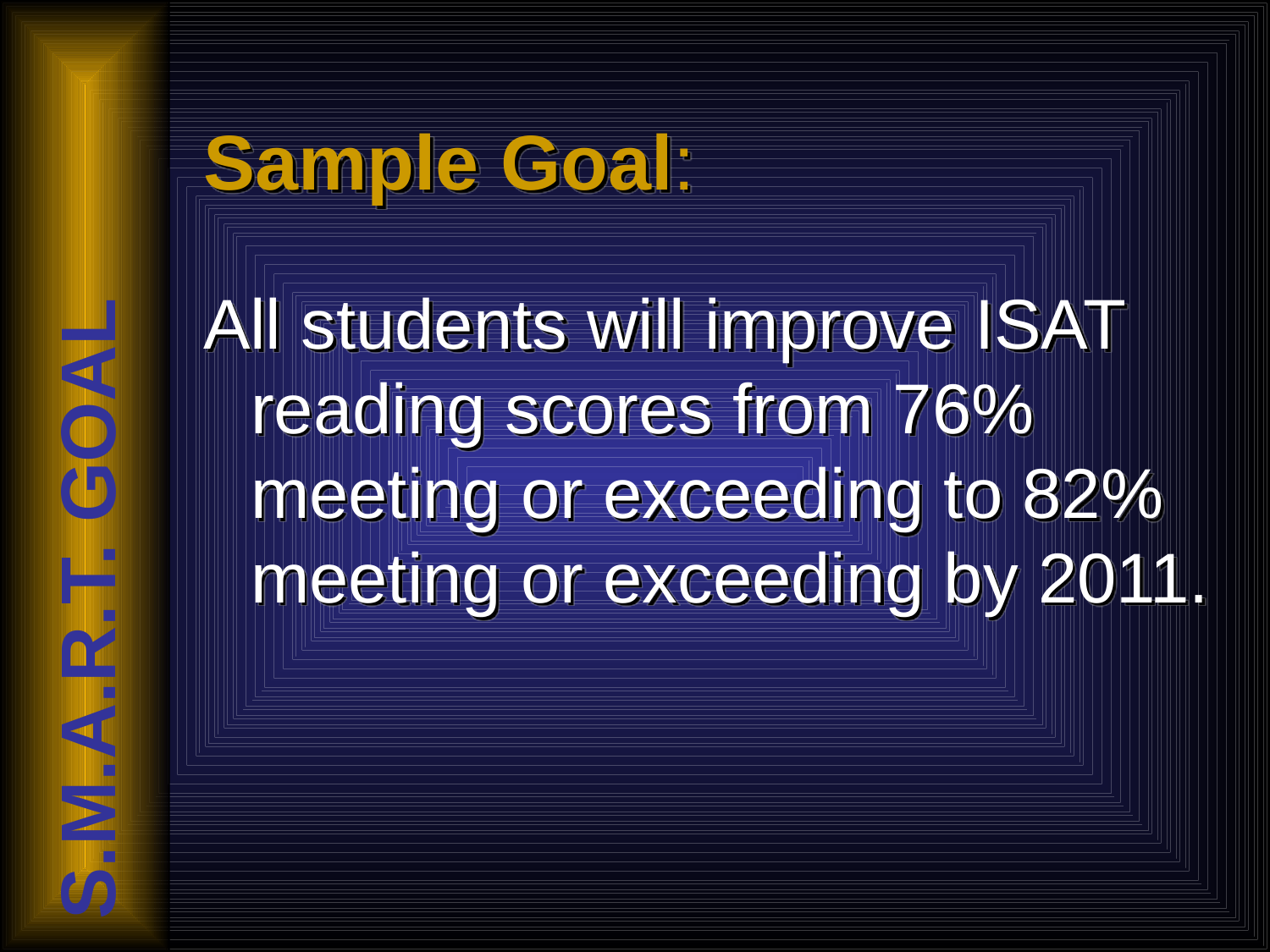

Sample Goal:

All students will improve ISAT reading scores from 76% meeting or exceeding to 82% meeting or exceeding by 2011.

S.M.A.R.T. GOAL